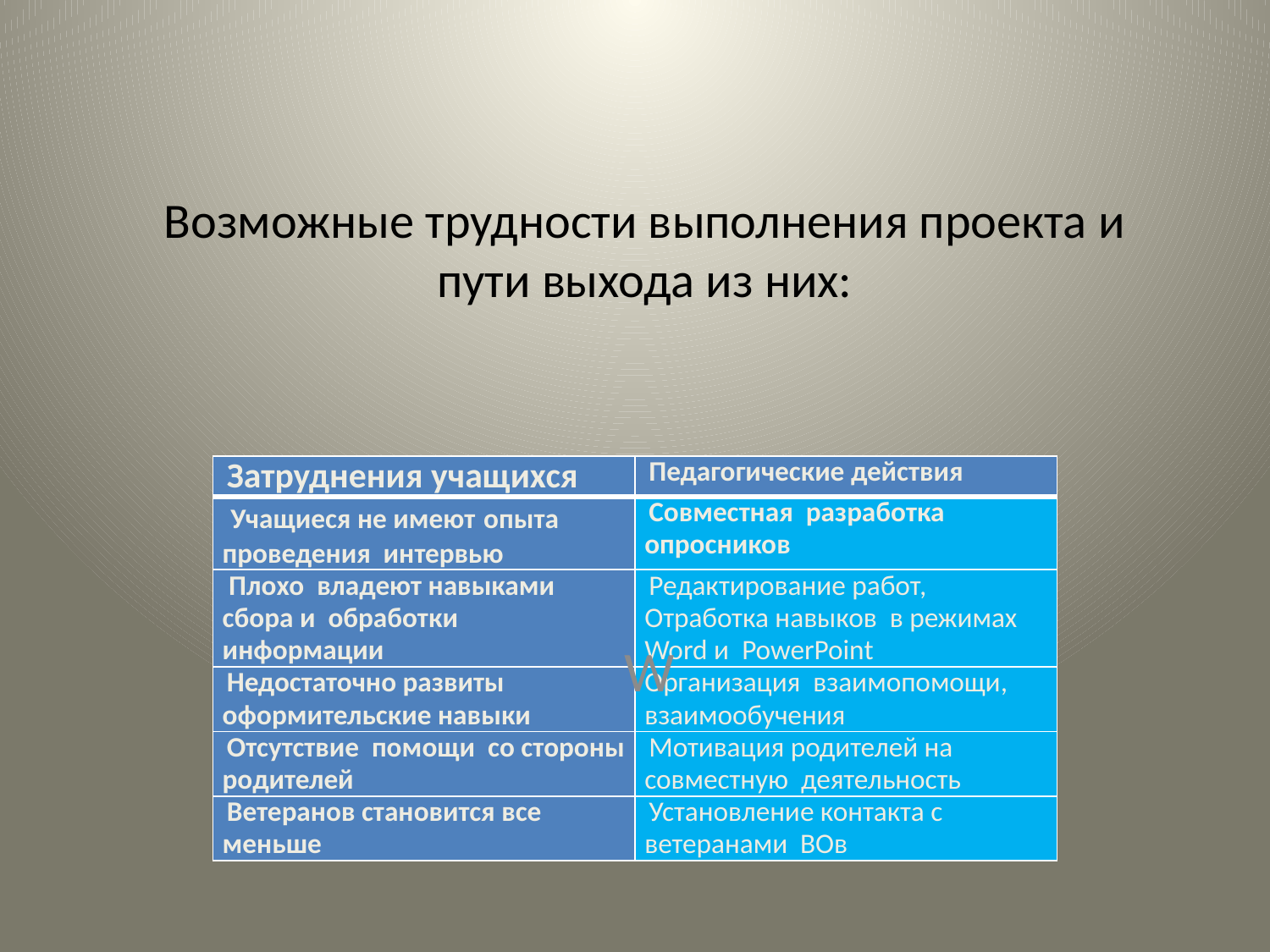

# Возможные трудности выполнения проекта и пути выхода из них:

	W

| Затруднения учащихся | Педагогические действия |
| --- | --- |
| Учащиеся не имеют опыта проведения интервью | Совместная разработка опросников |
| Плохо владеют навыками сбора и обработки информации | Редактирование работ, Отработка навыков в режимах Word и PowerPoint |
| Недостаточно развиты оформительские навыки | Организация взаимопомощи, взаимообучения |
| Отсутствие помощи со стороны родителей | Мотивация родителей на совместную деятельность |
| Ветеранов становится все меньше | Установление контакта с ветеранами ВОв |